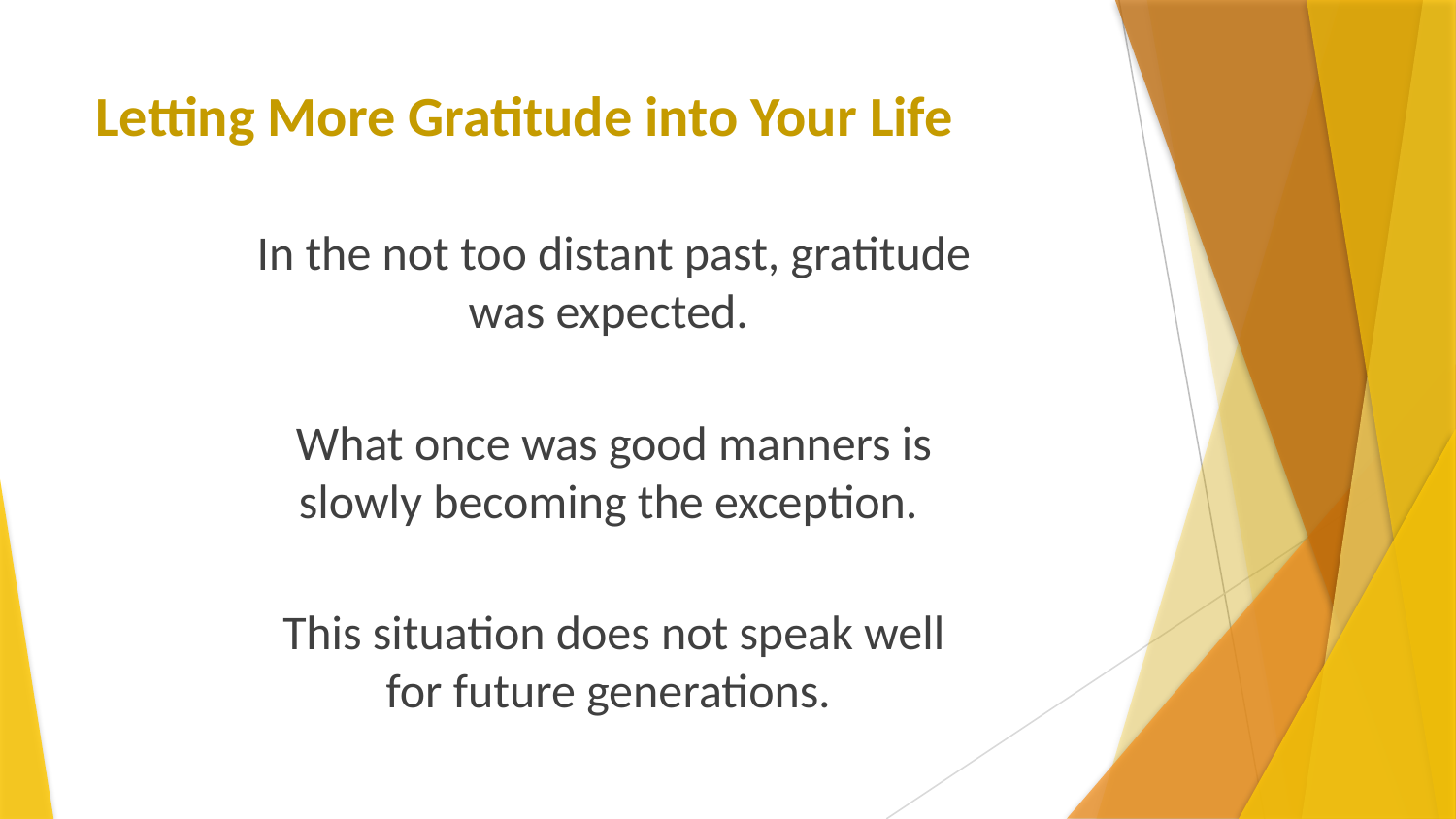

# Letting More Gratitude into Your Life
In the not too distant past, gratitude
was expected.
What once was good manners is
slowly becoming the exception.
This situation does not speak well
for future generations.